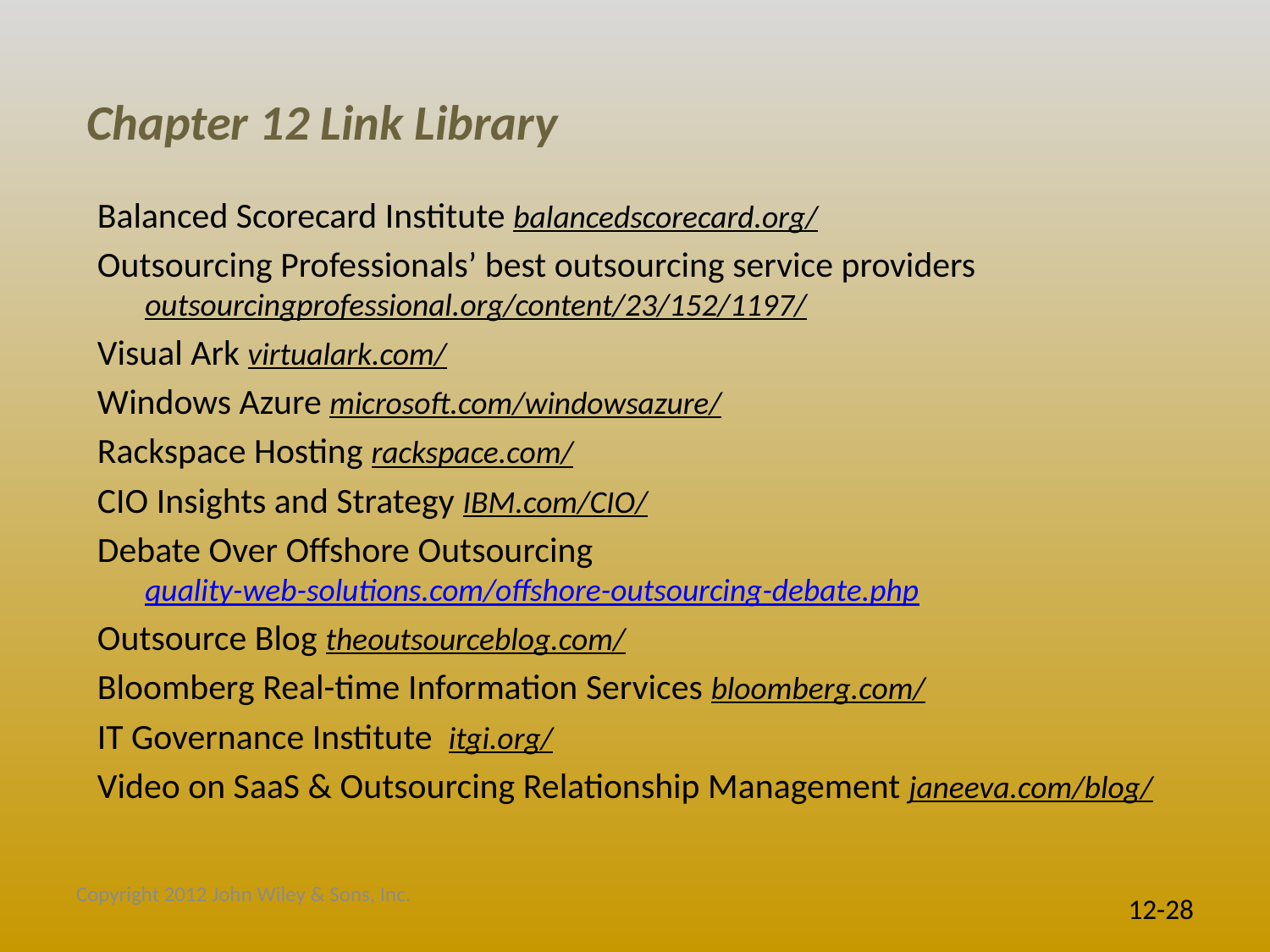

# Chapter 12 Link Library
Balanced Scorecard Institute balancedscorecard.org/
Outsourcing Professionals’ best outsourcing service providers outsourcingprofessional.org/content/23/152/1197/
Visual Ark virtualark.com/
Windows Azure microsoft.com/windowsazure/
Rackspace Hosting rackspace.com/
CIO Insights and Strategy IBM.com/CIO/
Debate Over Offshore Outsourcing quality-web-solutions.com/offshore-outsourcing-debate.php
Outsource Blog theoutsourceblog.com/
Bloomberg Real-time Information Services bloomberg.com/
IT Governance Institute  itgi.org/
Video on SaaS & Outsourcing Relationship Management janeeva.com/blog/
Copyright 2012 John Wiley & Sons, Inc.
12-28